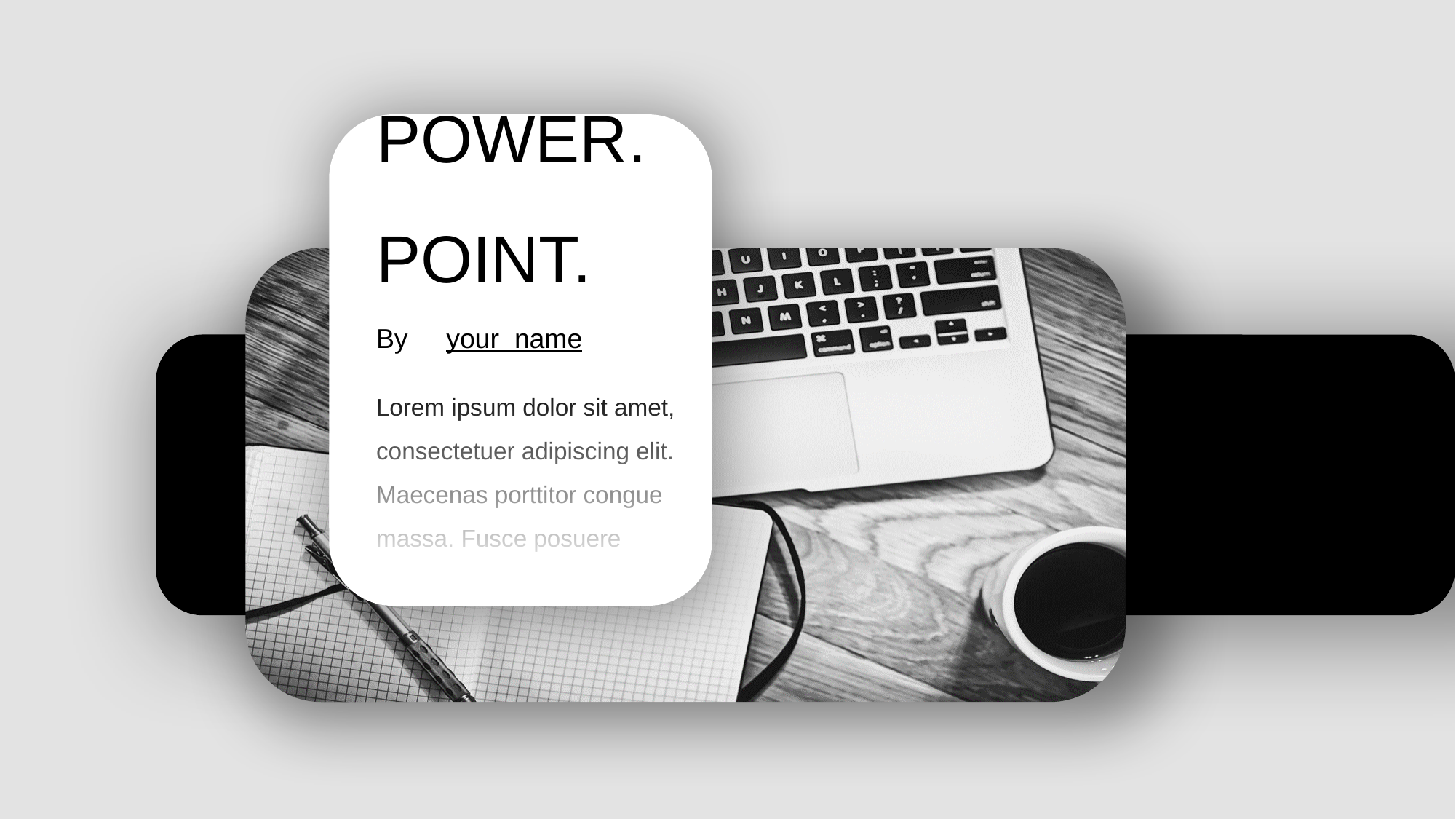

POWER.
POINT.

By     your  name

Lorem ipsum dolor sit amet, consectetuer adipiscing elit. Maecenas porttitor congue massa. Fusce posuere